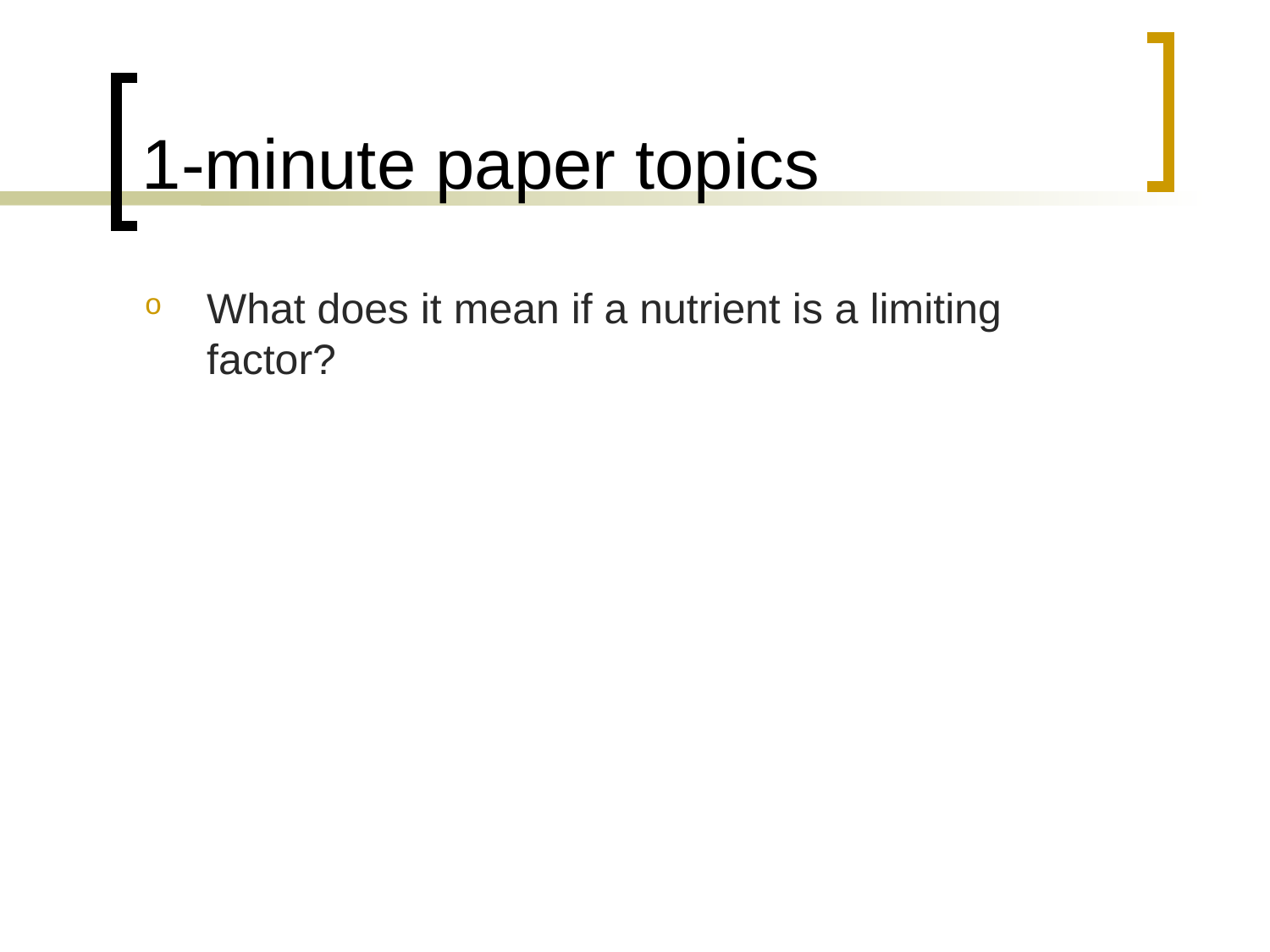

# 1-minute paper topics
What does it mean if a nutrient is a limiting factor?